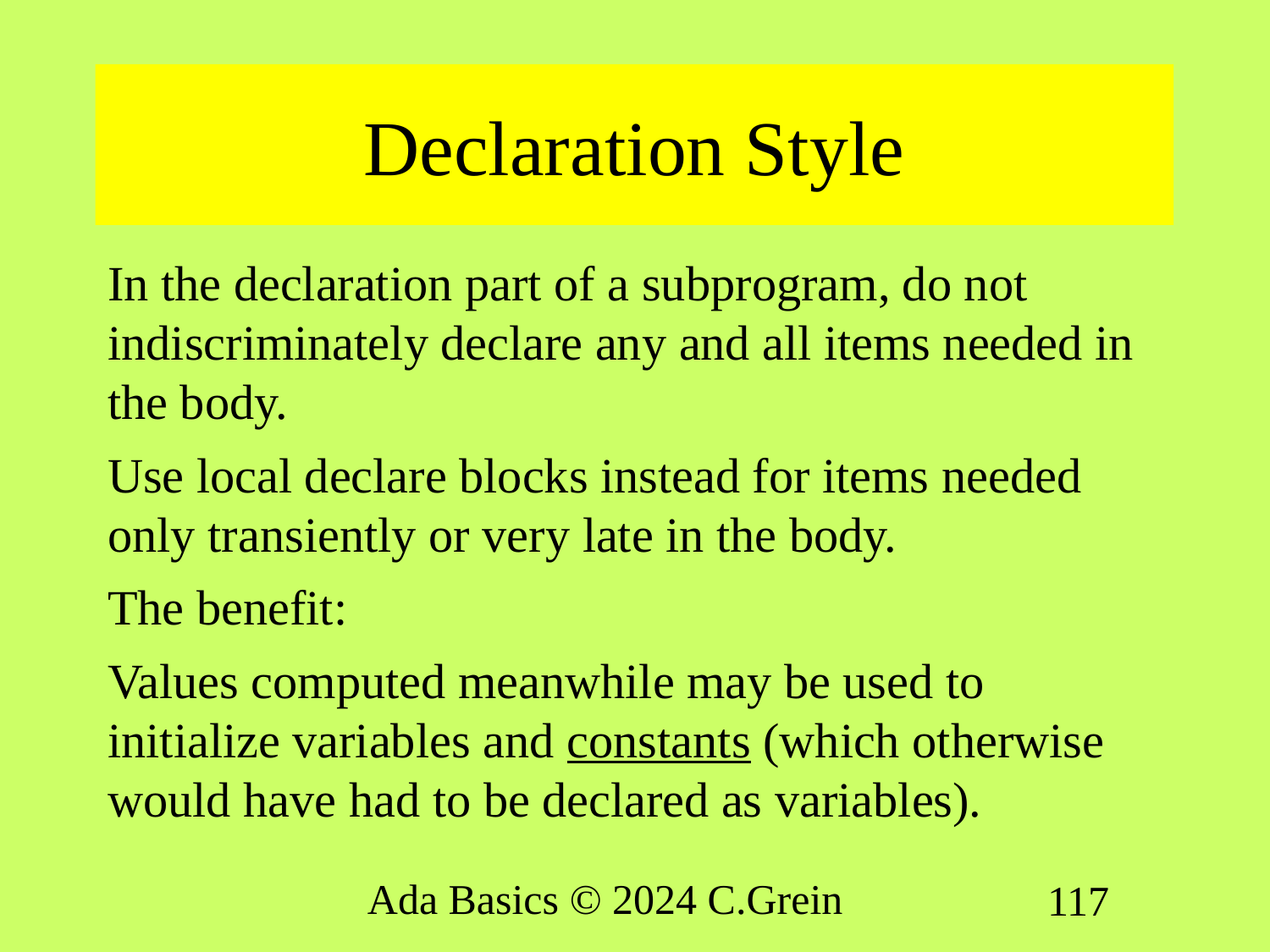

# Declaration Style
In the declaration part of a subprogram, do not indiscriminately declare any and all items needed in the body.
Use local declare blocks instead for items needed only transiently or very late in the body.
The benefit:
Values computed meanwhile may be used to initialize variables and constants (which otherwise would have had to be declared as variables).
Ada Basics © 2024 C.Grein
117